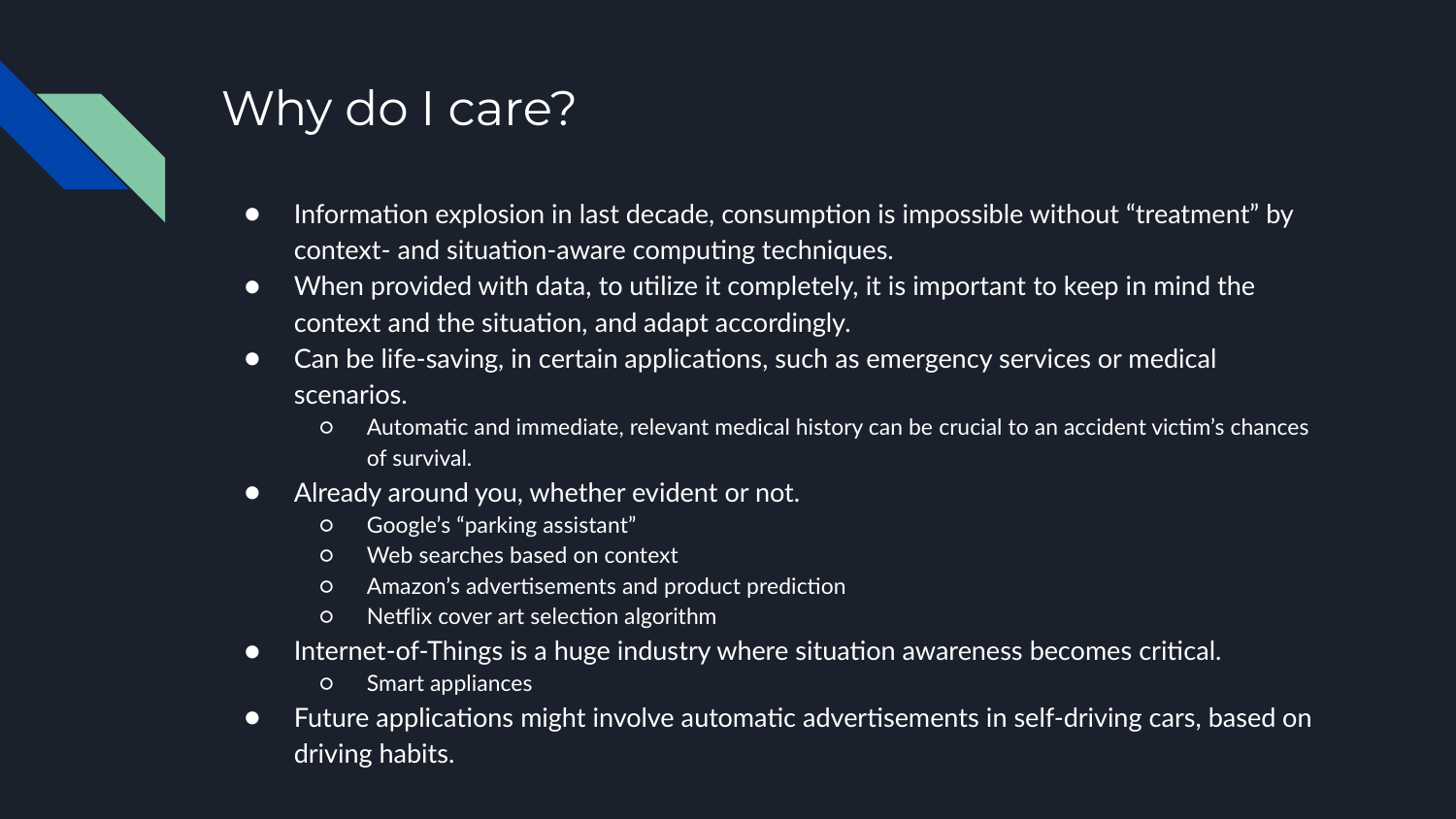

# Why do I care?
Information explosion in last decade, consumption is impossible without “treatment” by context- and situation-aware computing techniques.
When provided with data, to utilize it completely, it is important to keep in mind the context and the situation, and adapt accordingly.
Can be life-saving, in certain applications, such as emergency services or medical scenarios.
Automatic and immediate, relevant medical history can be crucial to an accident victim’s chances of survival.
Already around you, whether evident or not.
Google’s “parking assistant”
Web searches based on context
Amazon’s advertisements and product prediction
Netflix cover art selection algorithm
Internet-of-Things is a huge industry where situation awareness becomes critical.
Smart appliances
Future applications might involve automatic advertisements in self-driving cars, based on driving habits.